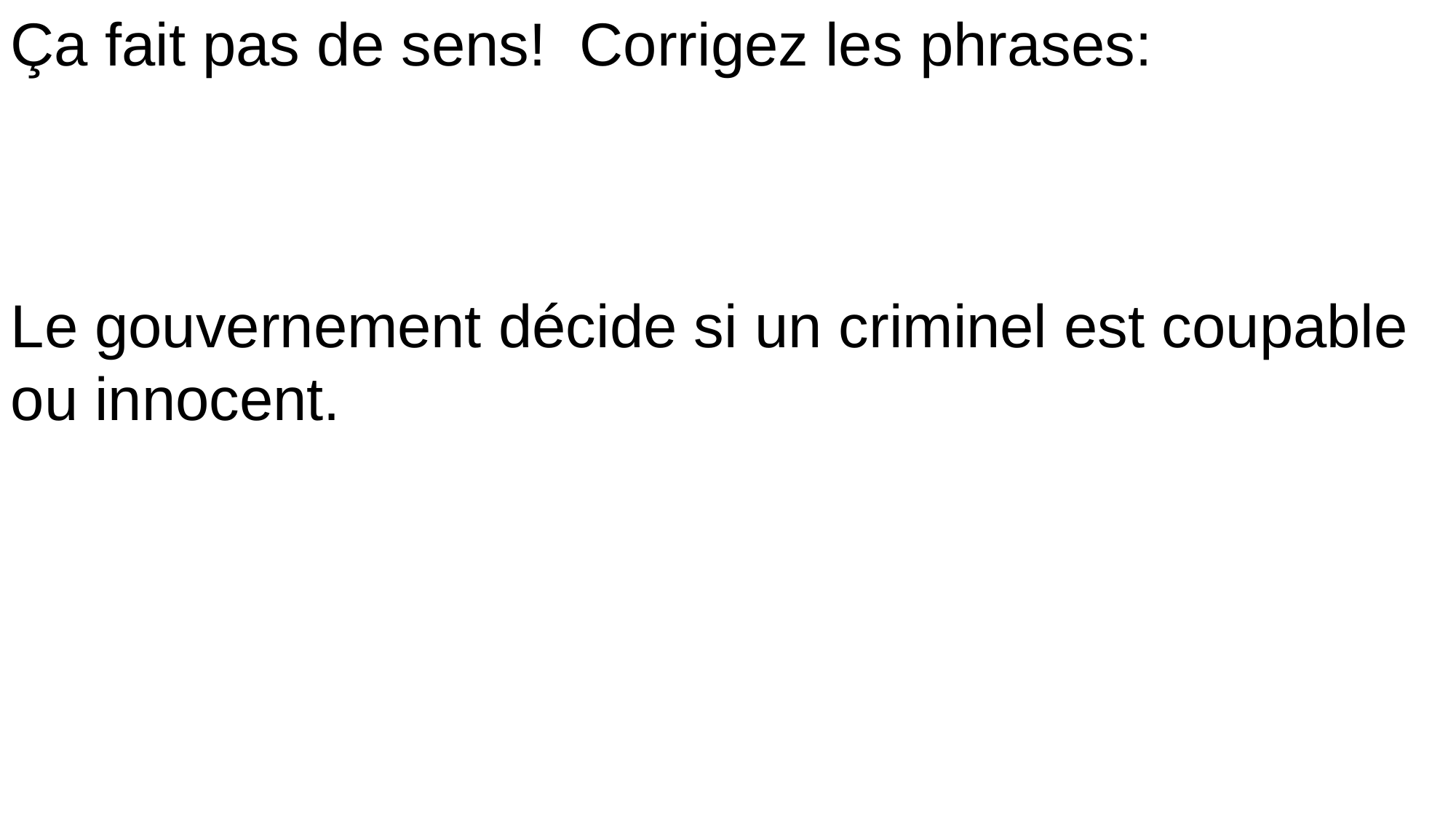

Ça fait pas de sens!  Corrigez les phrases:
Le gouvernement décide si un criminel est coupable ou innocent.